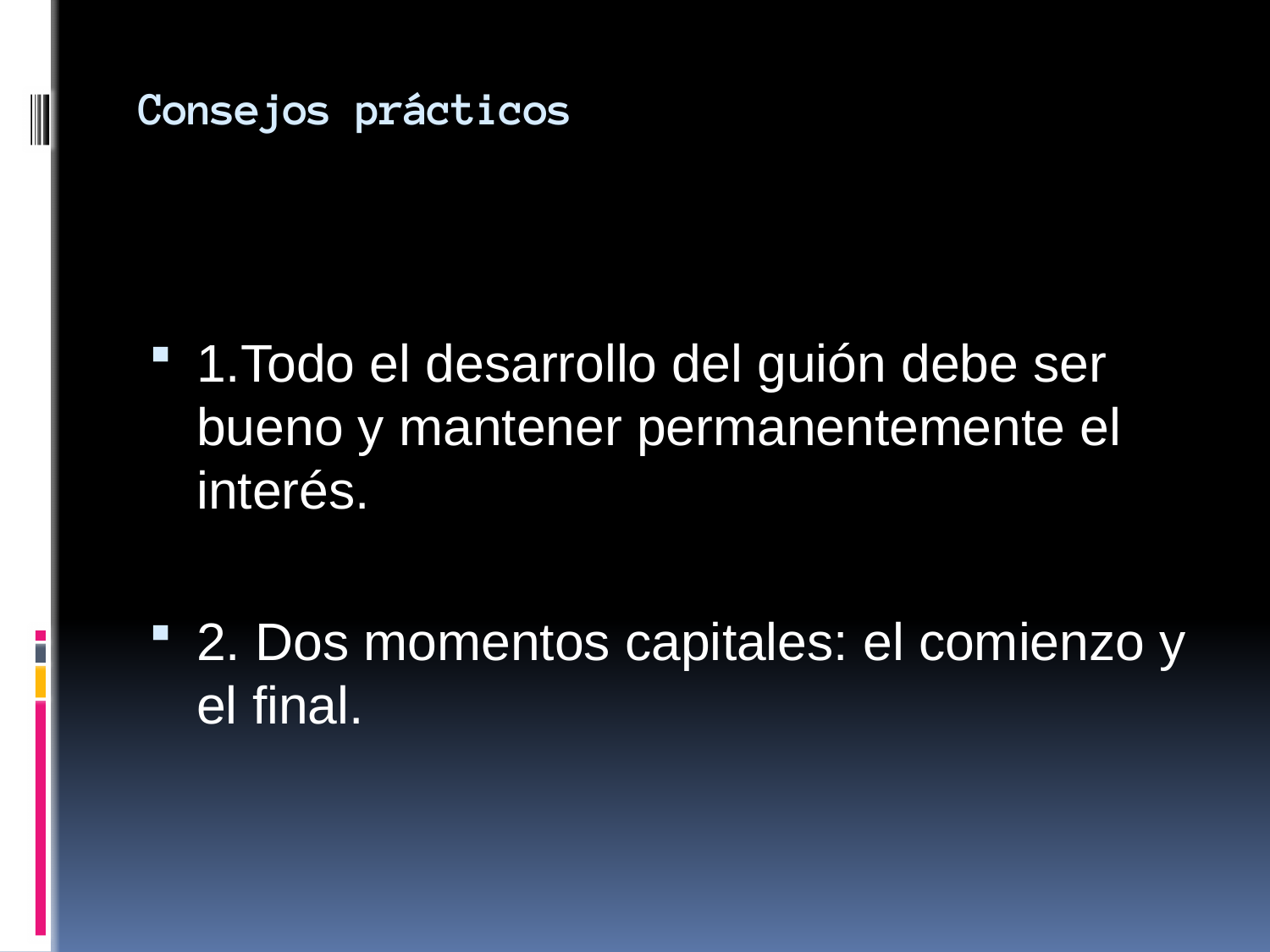

# Consejos prácticos

1.Todo el desarrollo del guión debe ser bueno y mantener permanentemente el interés.

2. Dos momentos capitales: el comienzo y el final.